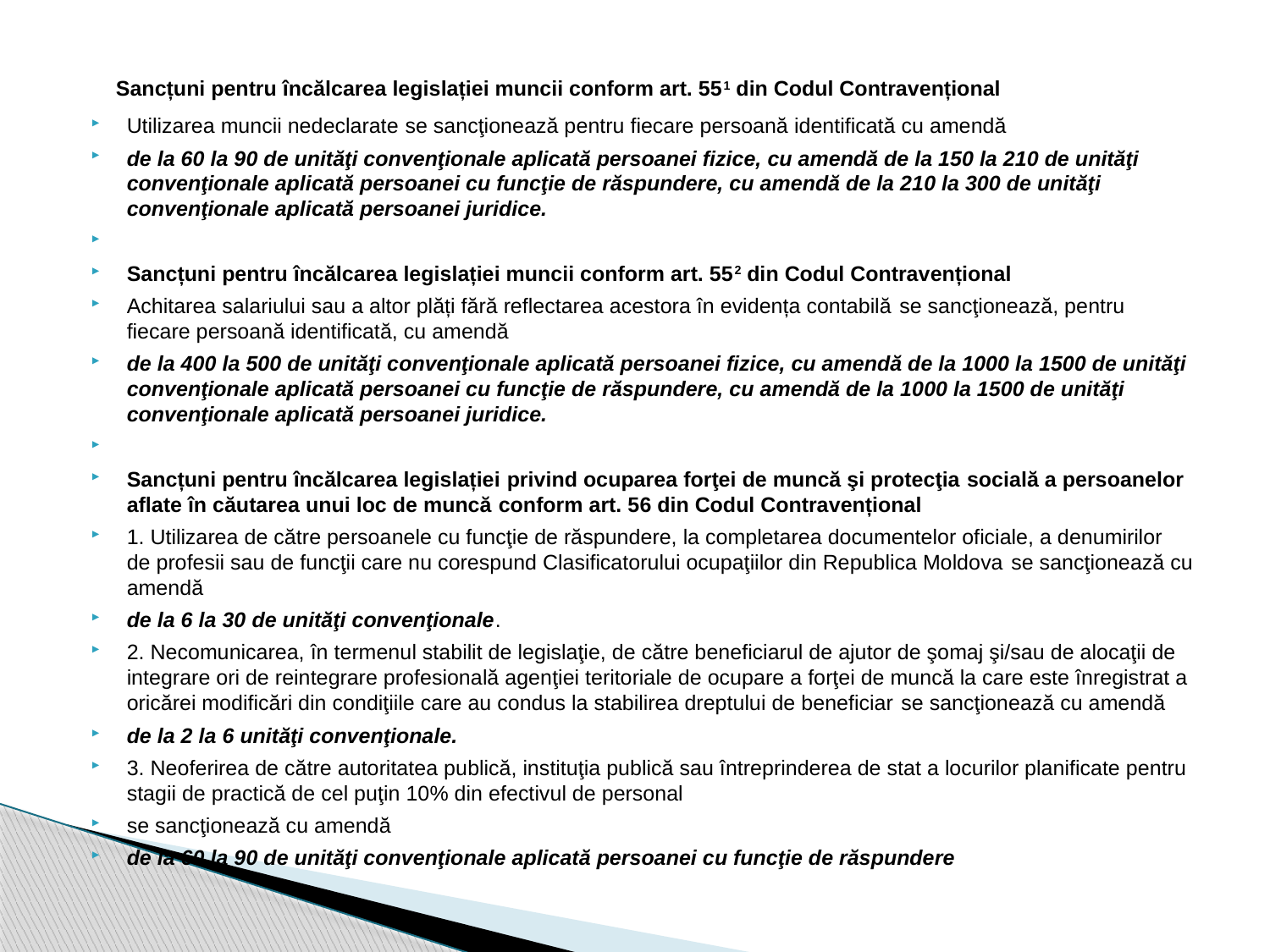

Sancțuni pentru încălcarea legislației muncii conform art. 551 din Codul Contravențional
Utilizarea muncii nedeclarate se sancţionează pentru fiecare persoană identificată cu amendă
de la 60 la 90 de unităţi convenţionale aplicată persoanei fizice, cu amendă de la 150 la 210 de unităţi convenţionale aplicată persoanei cu funcţie de răspundere, cu amendă de la 210 la 300 de unităţi convenţionale aplicată persoanei juridice.

Sancțuni pentru încălcarea legislației muncii conform art. 552 din Codul Contravențional
Achitarea salariului sau a altor plăți fără reflectarea acestora în evidența contabilă se sancţionează, pentru fiecare persoană identificată, cu amendă
de la 400 la 500 de unităţi convenţionale aplicată persoanei fizice, cu amendă de la 1000 la 1500 de unităţi convenţionale aplicată persoanei cu funcţie de răspundere, cu amendă de la 1000 la 1500 de unităţi convenţionale aplicată persoanei juridice.

Sancțuni pentru încălcarea legislației privind ocuparea forţei de muncă şi protecţia socială a persoanelor aflate în căutarea unui loc de muncă conform art. 56 din Codul Contravențional
1. Utilizarea de către persoanele cu funcţie de răspundere, la completarea documentelor oficiale, a denumirilor de profesii sau de funcţii care nu corespund Clasificatorului ocupaţiilor din Republica Moldova se sancţionează cu amendă
de la 6 la 30 de unităţi convenţionale.
2. Necomunicarea, în termenul stabilit de legislaţie, de către beneficiarul de ajutor de şomaj şi/sau de alocaţii de integrare ori de reintegrare profesională agenţiei teritoriale de ocupare a forţei de muncă la care este înregistrat a oricărei modificări din condiţiile care au condus la stabilirea dreptului de beneficiar se sancţionează cu amendă
de la 2 la 6 unităţi convenţionale.
3. Neoferirea de către autoritatea publică, instituţia publică sau întreprinderea de stat a locurilor planificate pentru stagii de practică de cel puţin 10% din efectivul de personal
se sancţionează cu amendă
de la 60 la 90 de unităţi convenţionale aplicată persoanei cu funcţie de răspundere